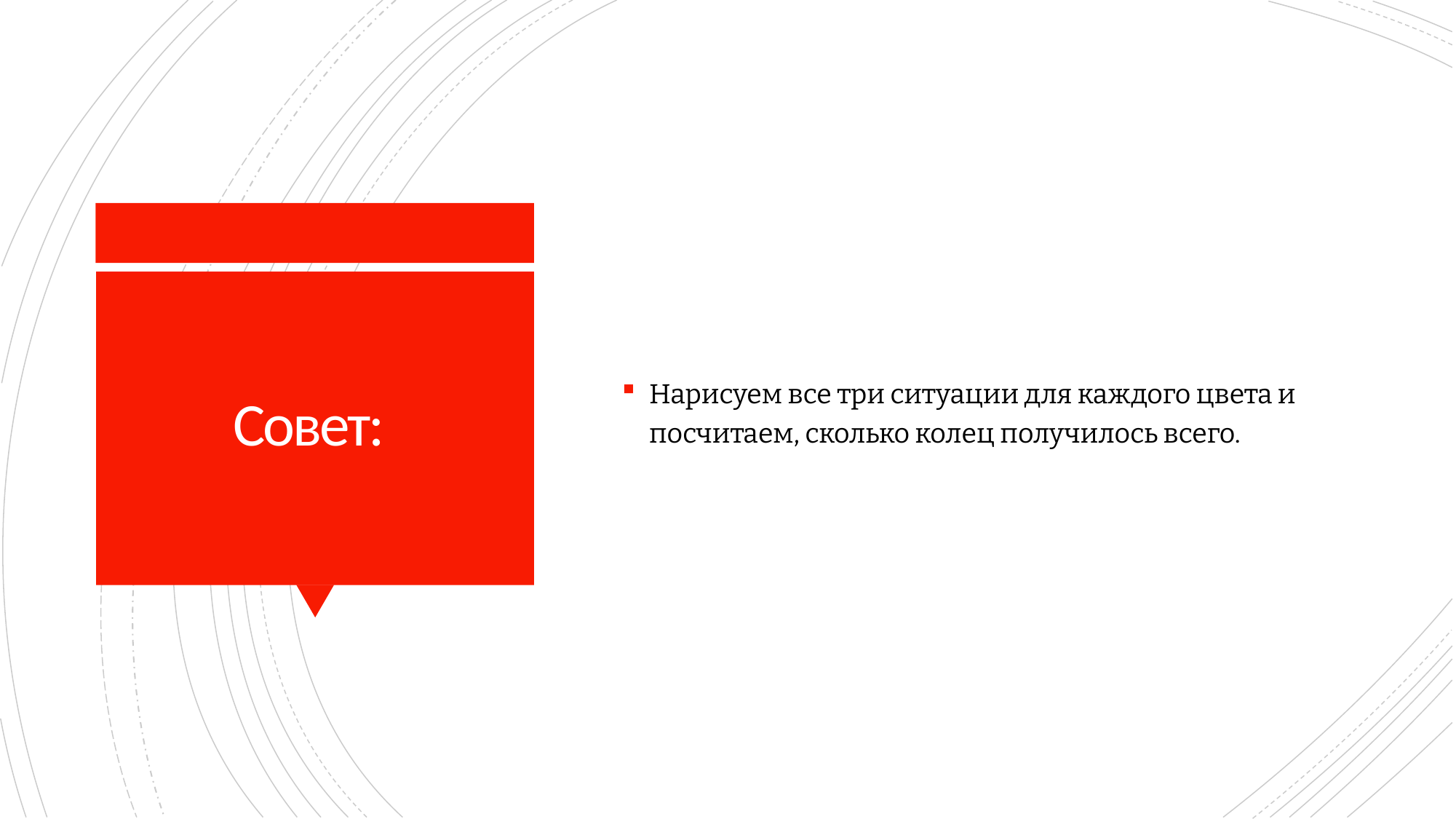

Нарисуем все три ситуации для каждого цвета и посчитаем, сколько колец получилось всего.
# Совет: